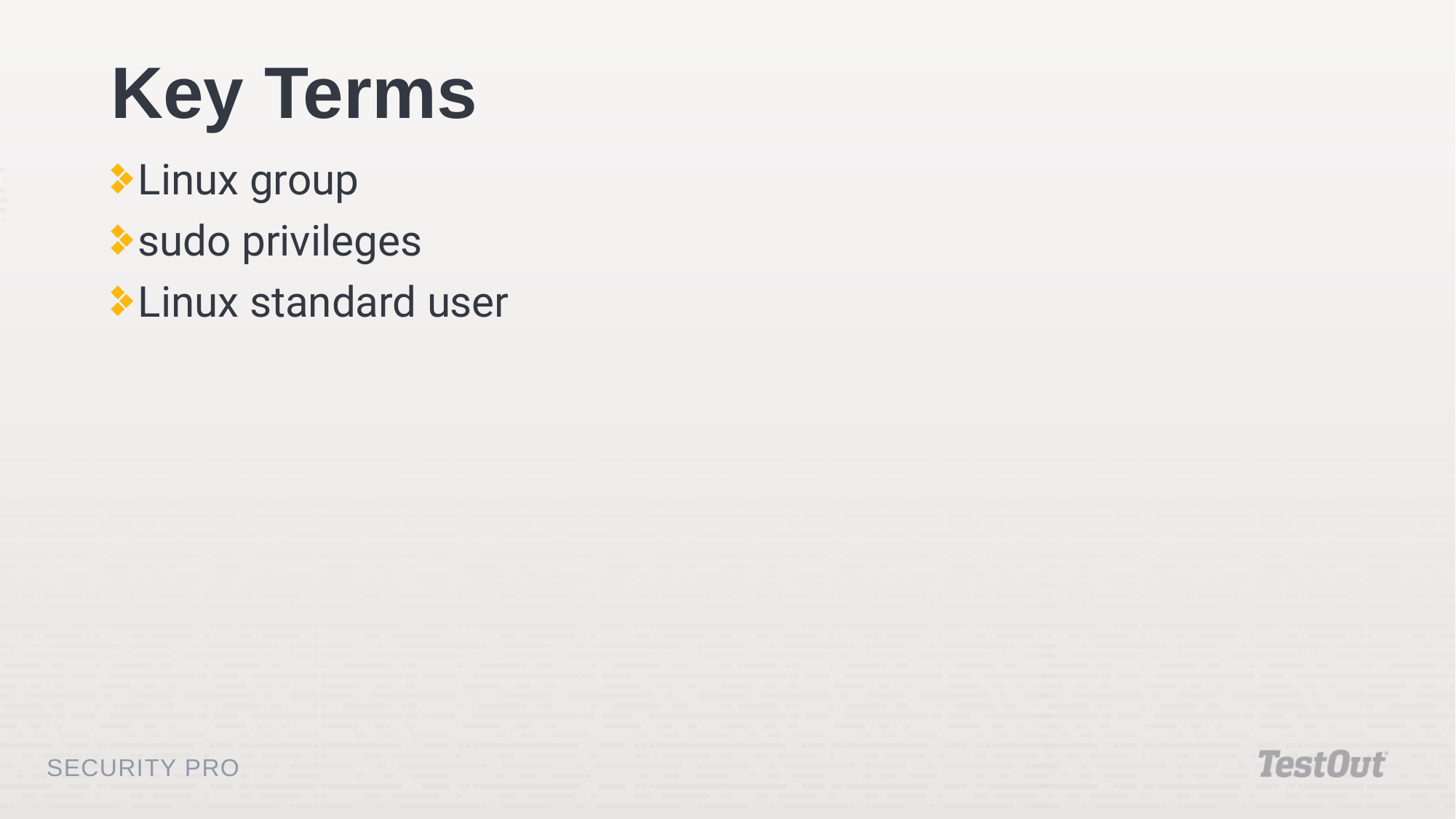

# Key Terms
Linux group
sudo privileges
Linux standard user
Security Pro